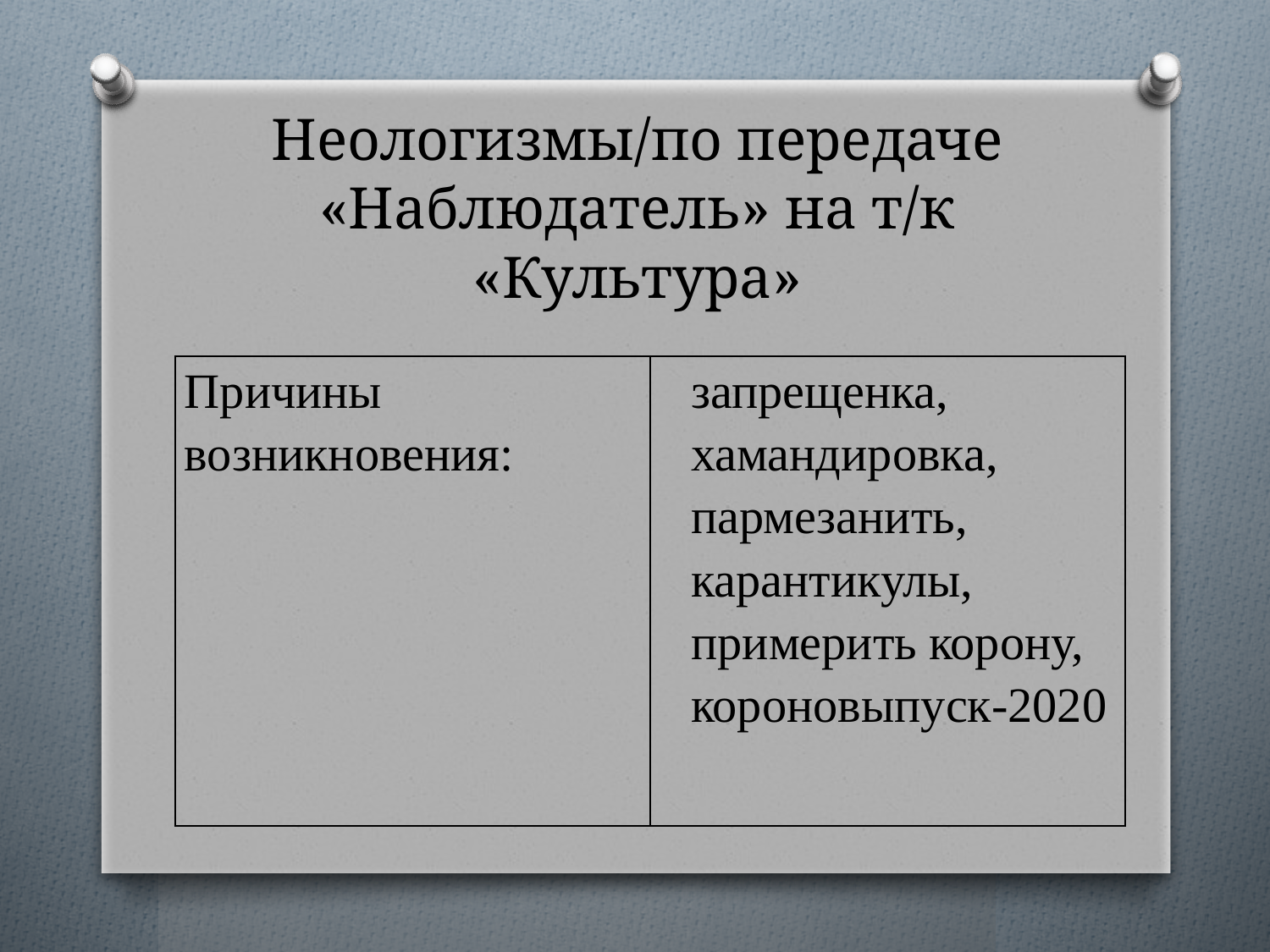

# Неологизмы/по передаче «Наблюдатель» на т/к «Культура»
| Причины возникновения: | запрещенка, хамандировка, пармезанить, карантикулы, примерить корону, короновыпуск-2020 |
| --- | --- |